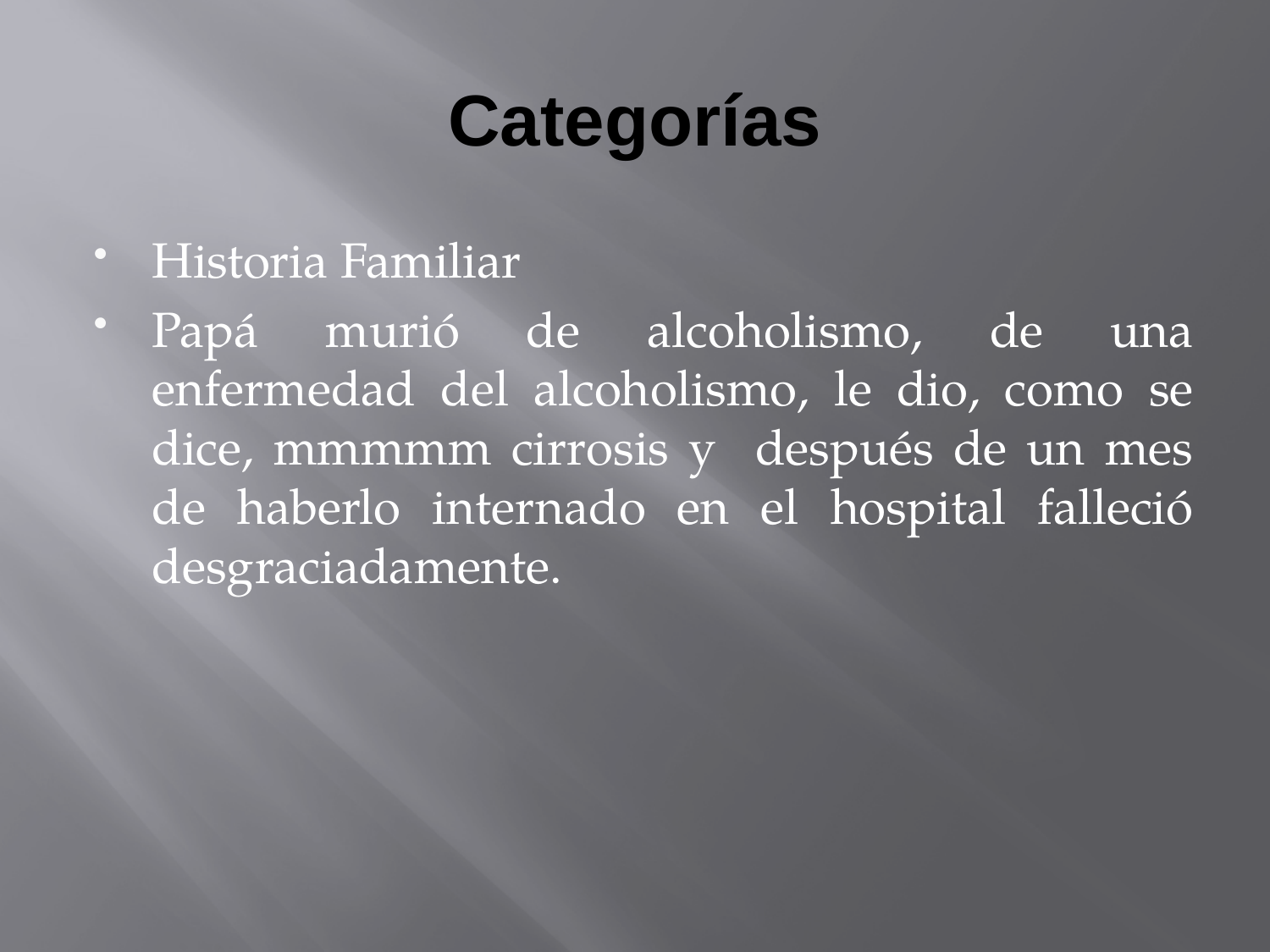

# Categorías
Historia Familiar
Papá murió de alcoholismo, de una enfermedad del alcoholismo, le dio, como se dice, mmmmm cirrosis y  después de un mes de haberlo internado en el hospital falleció desgraciadamente.